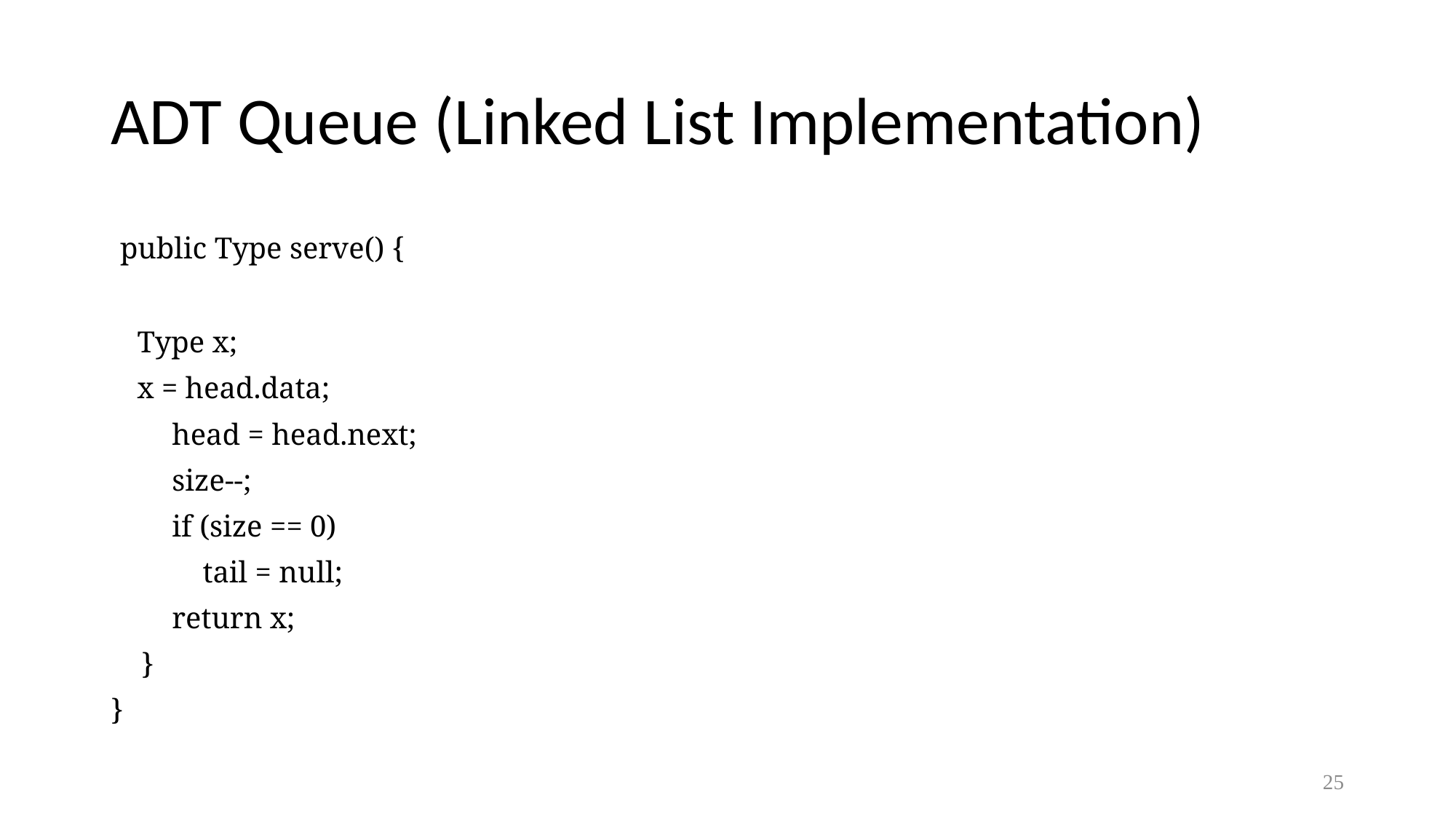

# ADT Queue (Linked List Implementation)
 public Type serve() {

		Type x;
		x = head.data;
        head = head.next;
        size--;
        if (size == 0)
            tail = null;
        return x;
    }
}
25